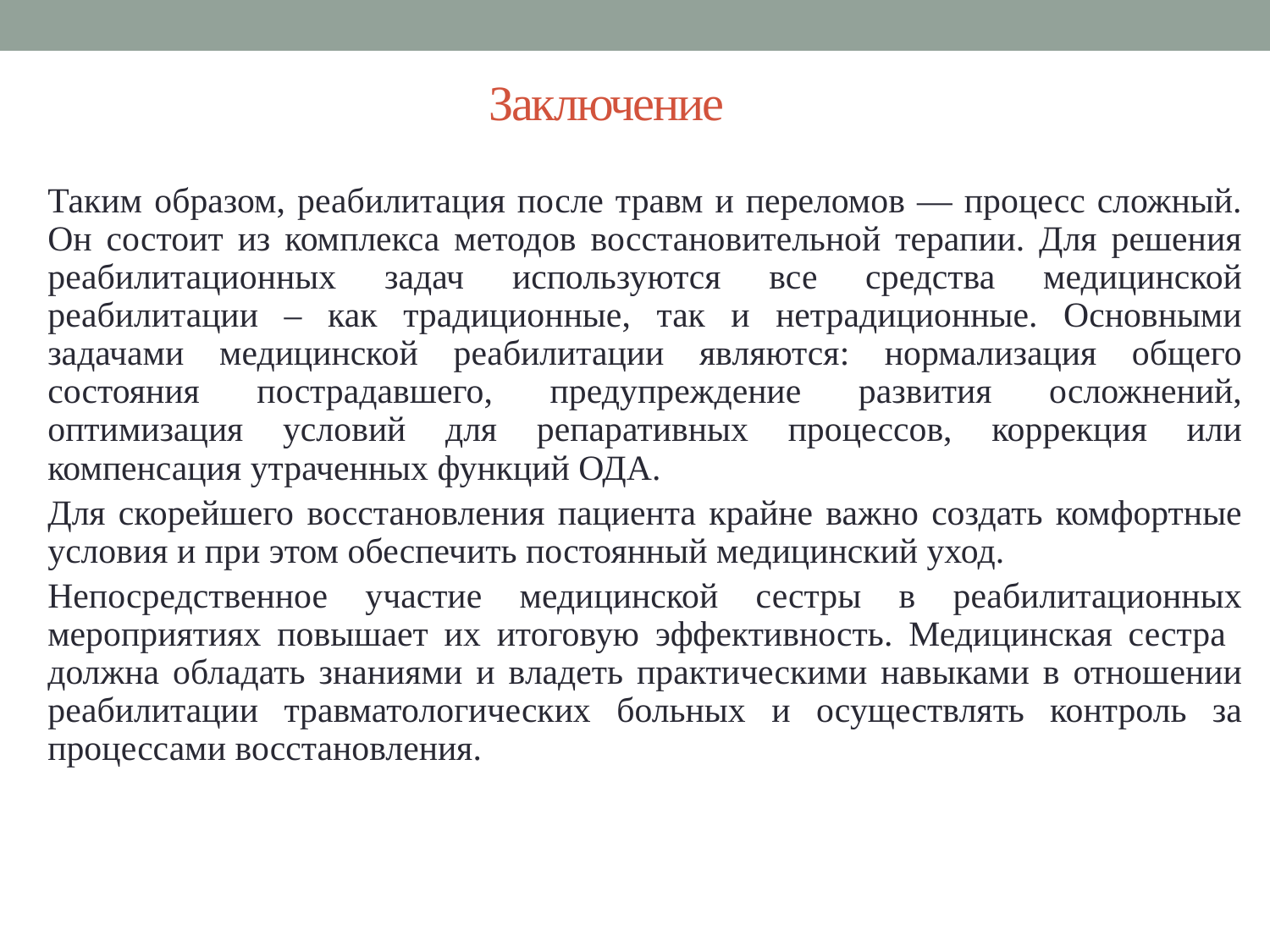

# Заключение
Таким образом, реабилитация после травм и переломов — процесс сложный. Он состоит из комплекса методов восстановительной терапии. Для решения реабилитационных задач используются все средства медицинской реабилитации – как традиционные, так и нетрадиционные. Основными задачами медицинской реабилитации являются: нормализация общего состояния пострадавшего, предупреждение развития осложнений, оптимизация условий для репаративных процессов, коррекция или компенсация утраченных функций ОДА.
Для скорейшего восстановления пациента крайне важно создать комфортные условия и при этом обеспечить постоянный медицинский уход.
Непосредственное участие медицинской сестры в реабилитационных мероприятиях повышает их итоговую эффективность. Медицинская сестра  должна обладать знаниями и владеть практическими навыками в отношении реабилитации травматологических больных и осуществлять контроль за процессами восстановления.